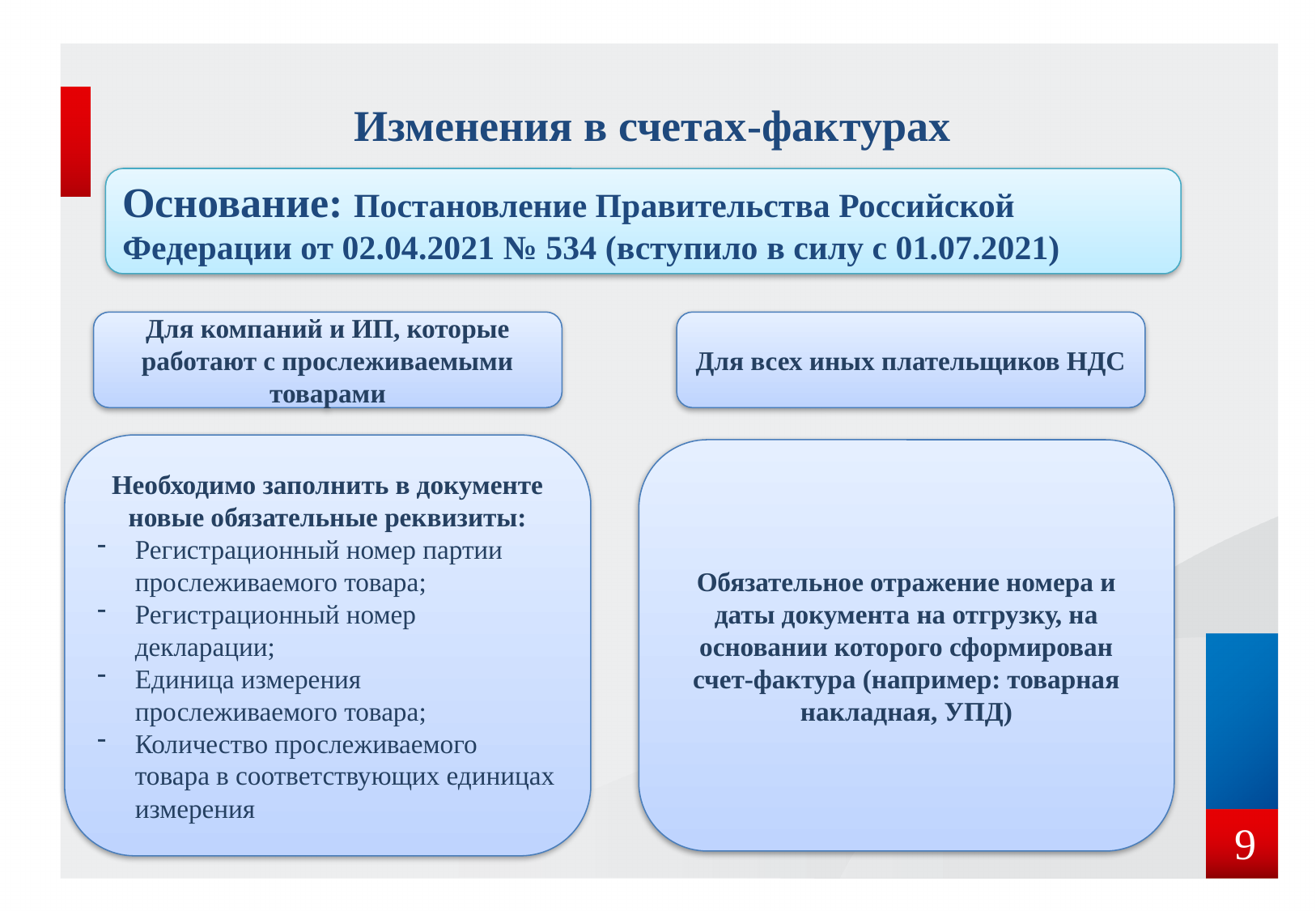

Изменения в счетах-фактурах
Основание: Постановление Правительства Российской Федерации от 02.04.2021 № 534 (вступило в силу с 01.07.2021)
Для компаний и ИП, которые работают с прослеживаемыми товарами
Для всех иных плательщиков НДС
Необходимо заполнить в документе новые обязательные реквизиты:
Регистрационный номер партии прослеживаемого товара;
Регистрационный номер декларации;
Единица измерения прослеживаемого товара;
Количество прослеживаемого товара в соответствующих единицах измерения
Обязательное отражение номера и даты документа на отгрузку, на основании которого сформирован счет-фактура (например: товарная накладная, УПД)
 9